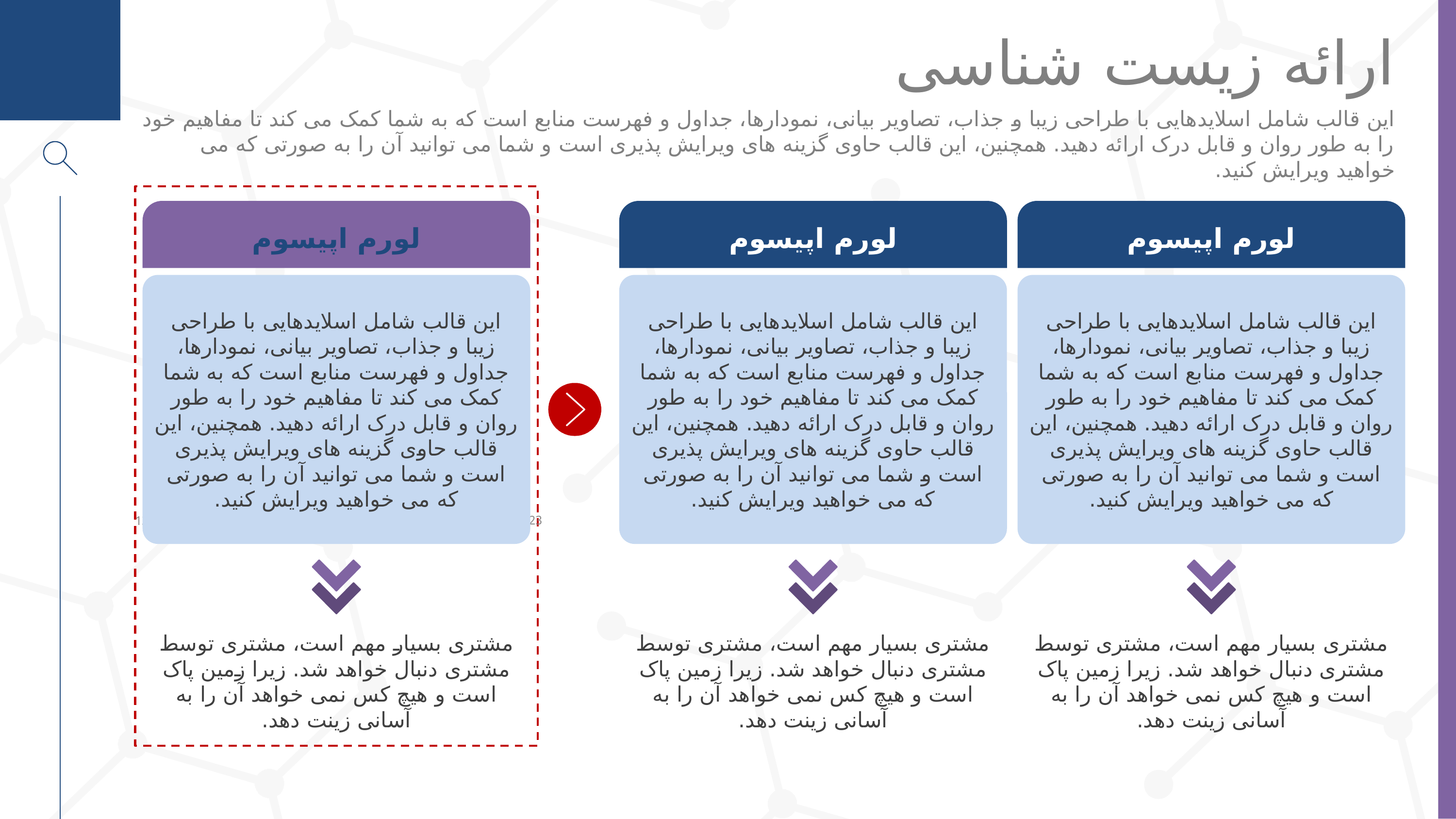

ارائه زیست شناسی
این قالب شامل اسلایدهایی با طراحی زیبا و جذاب، تصاویر بیانی، نمودارها، جداول و فهرست منابع است که به شما کمک می کند تا مفاهیم خود را به طور روان و قابل درک ارائه دهید. همچنین، این قالب حاوی گزینه های ویرایش پذیری است و شما می توانید آن را به صورتی که می خواهید ویرایش کنید.

لورم اپیسوم
لورم اپیسوم
لورم اپیسوم
این قالب شامل اسلایدهایی با طراحی زیبا و جذاب، تصاویر بیانی، نمودارها، جداول و فهرست منابع است که به شما کمک می کند تا مفاهیم خود را به طور روان و قابل درک ارائه دهید. همچنین، این قالب حاوی گزینه های ویرایش پذیری است و شما می توانید آن را به صورتی که می خواهید ویرایش کنید.
این قالب شامل اسلایدهایی با طراحی زیبا و جذاب، تصاویر بیانی، نمودارها، جداول و فهرست منابع است که به شما کمک می کند تا مفاهیم خود را به طور روان و قابل درک ارائه دهید. همچنین، این قالب حاوی گزینه های ویرایش پذیری است و شما می توانید آن را به صورتی که می خواهید ویرایش کنید.
این قالب شامل اسلایدهایی با طراحی زیبا و جذاب، تصاویر بیانی، نمودارها، جداول و فهرست منابع است که به شما کمک می کند تا مفاهیم خود را به طور روان و قابل درک ارائه دهید. همچنین، این قالب حاوی گزینه های ویرایش پذیری است و شما می توانید آن را به صورتی که می خواهید ویرایش کنید.

13/02/2024
23

مشتری بسیار مهم است، مشتری توسط مشتری دنبال خواهد شد. زیرا زمین پاک است و هیچ کس نمی خواهد آن را به آسانی زینت دهد.
مشتری بسیار مهم است، مشتری توسط مشتری دنبال خواهد شد. زیرا زمین پاک است و هیچ کس نمی خواهد آن را به آسانی زینت دهد.
مشتری بسیار مهم است، مشتری توسط مشتری دنبال خواهد شد. زیرا زمین پاک است و هیچ کس نمی خواهد آن را به آسانی زینت دهد.